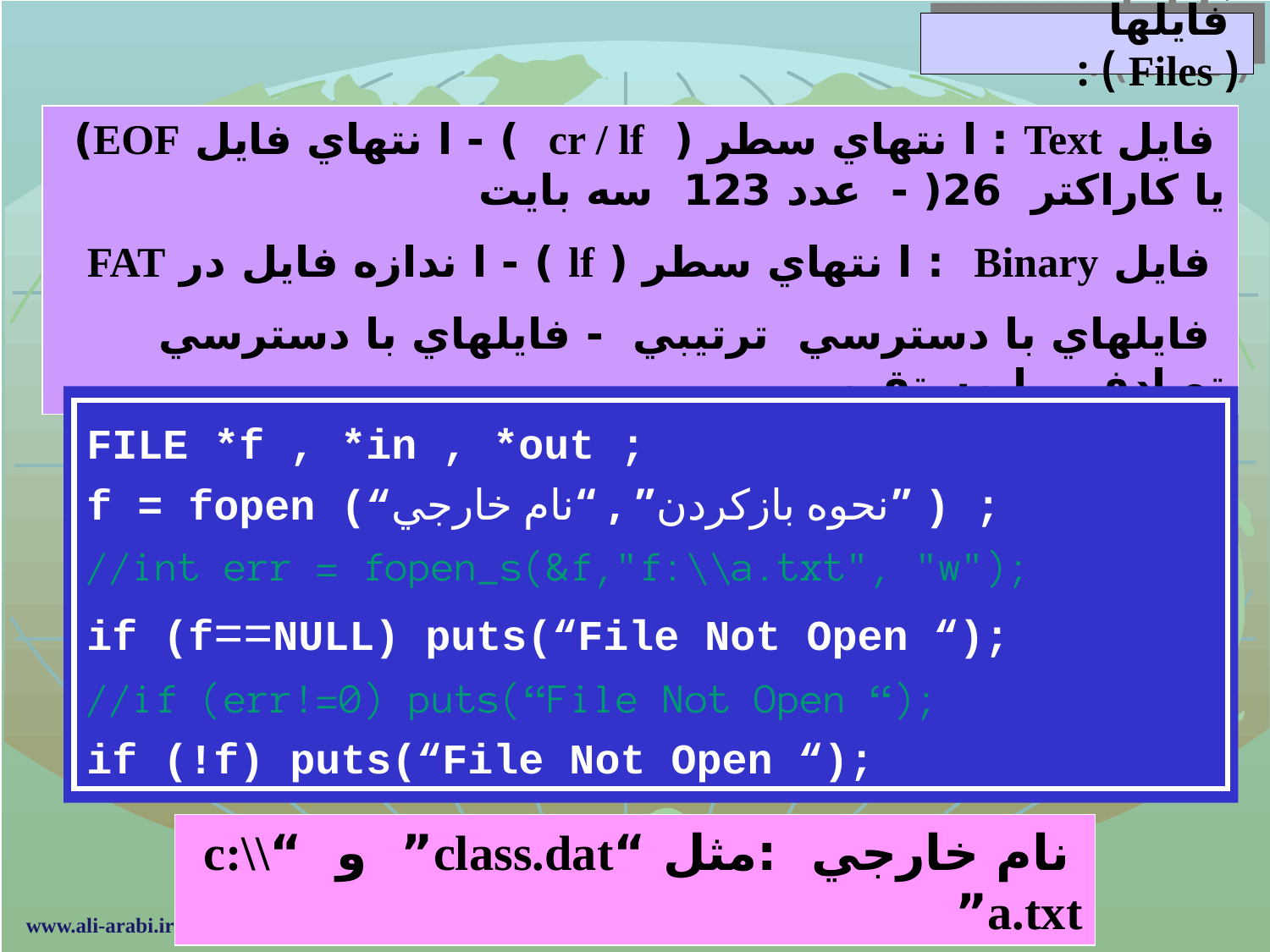

# فايلها  ( Files ) :
 فايل Text : ا نتهاي سطر (  cr / lf  ) - ا نتهاي فايل EOF)  يا كاراكتر  26( -  عدد 123  سه بايت
 فايل Binary  : ا نتهاي سطر ( lf ) - ا ندازه فايل در FAT
 فايلهاي با دسترسي  ترتيبي  - فايلهاي با دسترسي  تصادفي يا مستقيم

FILE *f , *in , *out ;
f = fopen (“نحوه بازكردن” , “نام خارجي” ) ;
//int err = fopen_s(&f,"f:\\a.txt", "w");
if (f==NULL) puts(“File Not Open “);
//if (err!=0) puts(“File Not Open “);
if (!f) puts(“File Not Open “);
 نام خارجي  :مثل “class.dat”  و  “c:\\a.txt”